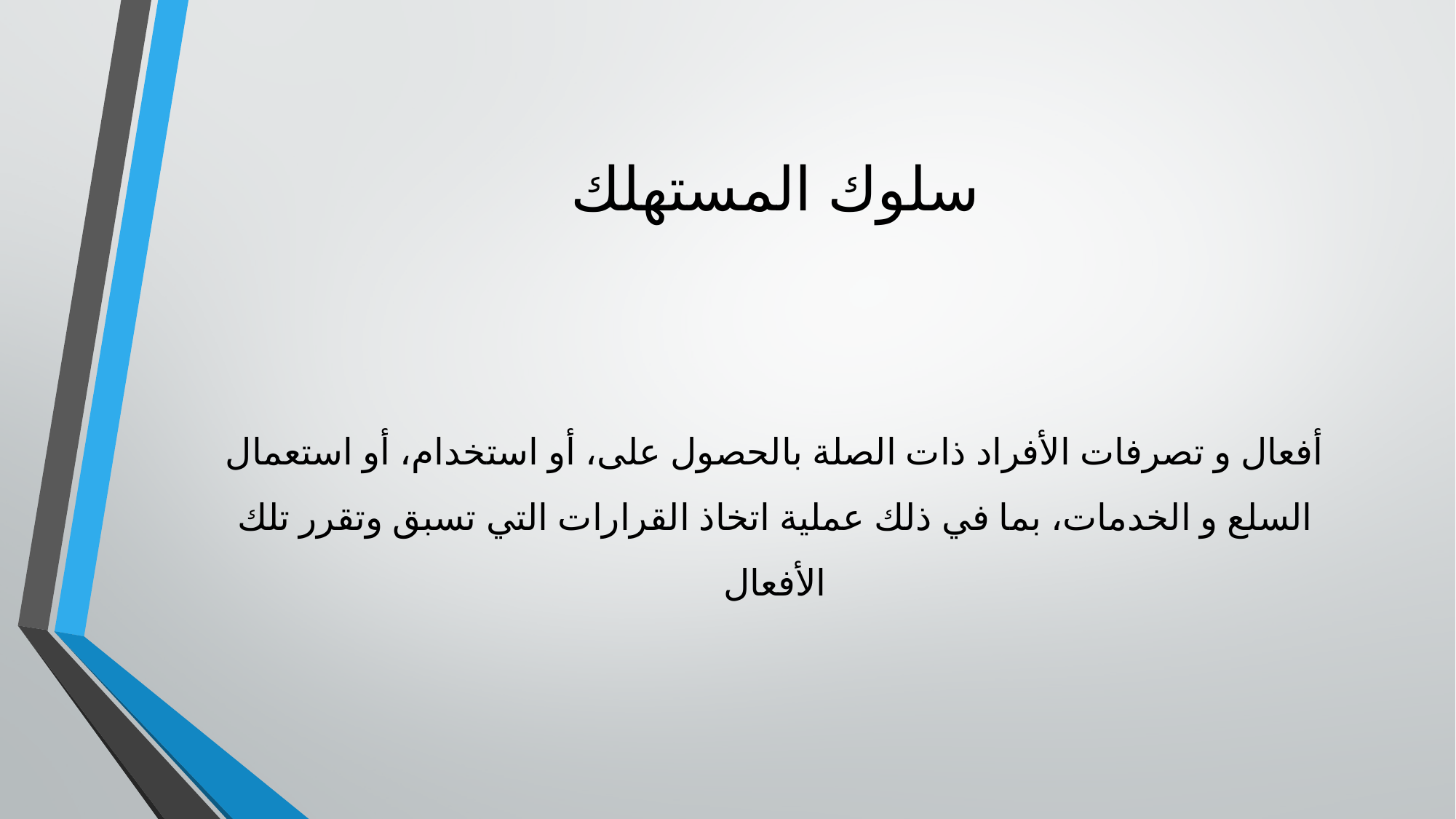

# سلوك المستهلك
أفعال و تصرفات الأفراد ذات الصلة بالحصول على، أو استخدام، أو استعمال السلع و الخدمات، بما في ذلك عملية اتخاذ القرارات التي تسبق وتقرر تلك الأفعال